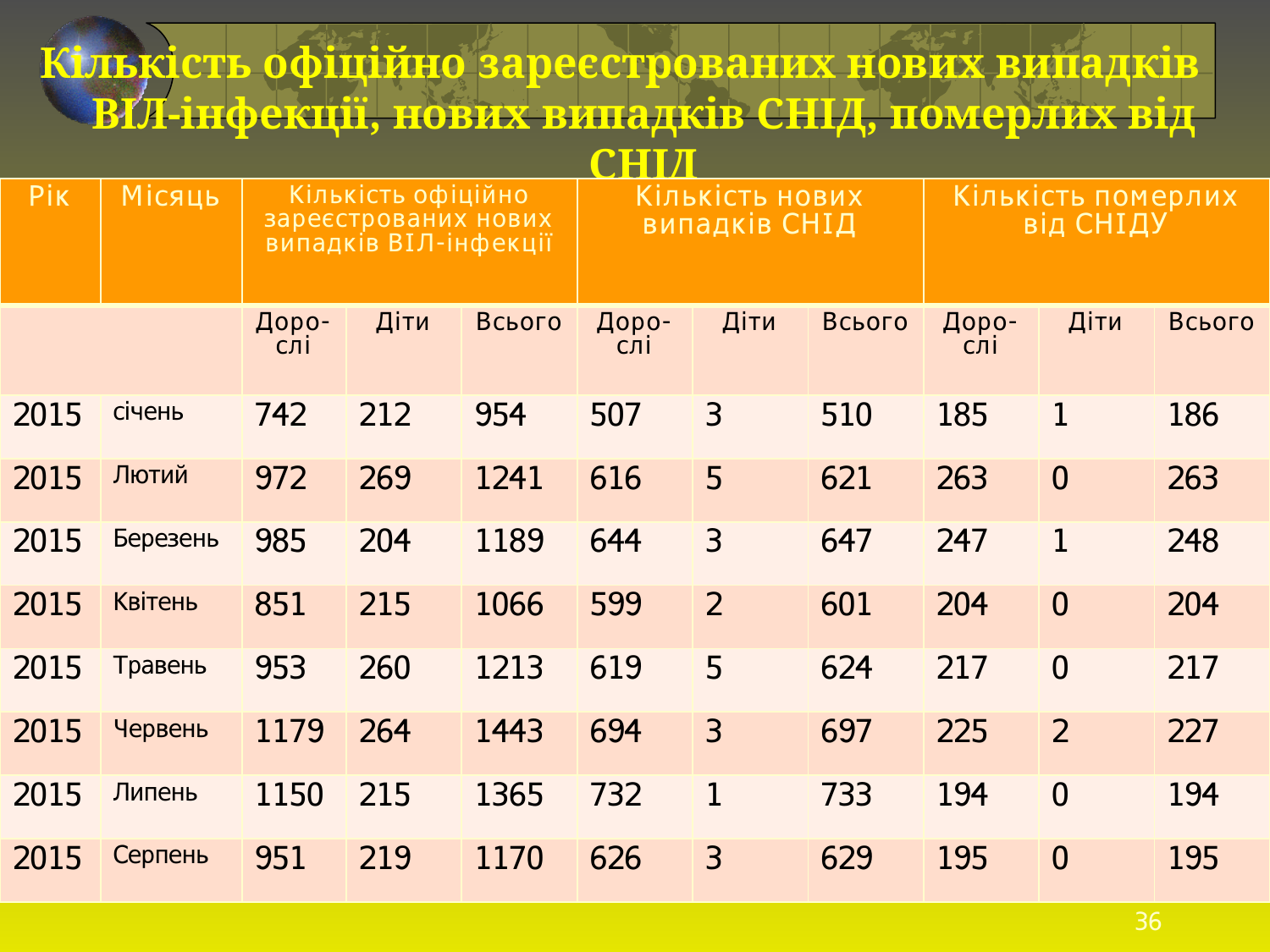

Кiлькiсть офiцiйно зареєстрованих нових випадкiв ВIЛ-iнфекцiї, нових випадкiв СНIД, померлих вiд СНIД

| Рік | Місяць | Кількість офіційно зареєстрованих нових випадків ВІЛ-інфекції |  |  | Кількість нових випадків СНІД |  |  | Кількість померлих від СНІДУ |  |  |
| --- | --- | --- | --- | --- | --- | --- | --- | --- | --- | --- |
|  |  | Доро-слі | Діти | Всього | Доро-слі | Діти | Всього | Доро-слі | Діти | Всього |
| 2015 | січень | 742 | 212 | 954 | 507 | 3 | 510 | 185 | 1 | 186 |
| 2015 | Лютий | 972 | 269 | 1241 | 616 | 5 | 621 | 263 | 0 | 263 |
| 2015 | Березень | 985 | 204 | 1189 | 644 | 3 | 647 | 247 | 1 | 248 |
| 2015 | Квітень | 851 | 215 | 1066 | 599 | 2 | 601 | 204 | 0 | 204 |
| 2015 | Травень | 953 | 260 | 1213 | 619 | 5 | 624 | 217 | 0 | 217 |
| 2015 | Червень | 1179 | 264 | 1443 | 694 | 3 | 697 | 225 | 2 | 227 |
| 2015 | Липень | 1150 | 215 | 1365 | 732 | 1 | 733 | 194 | 0 | 194 |
| 2015 | Серпень | 951 | 219 | 1170 | 626 | 3 | 629 | 195 | 0 | 195 |
36